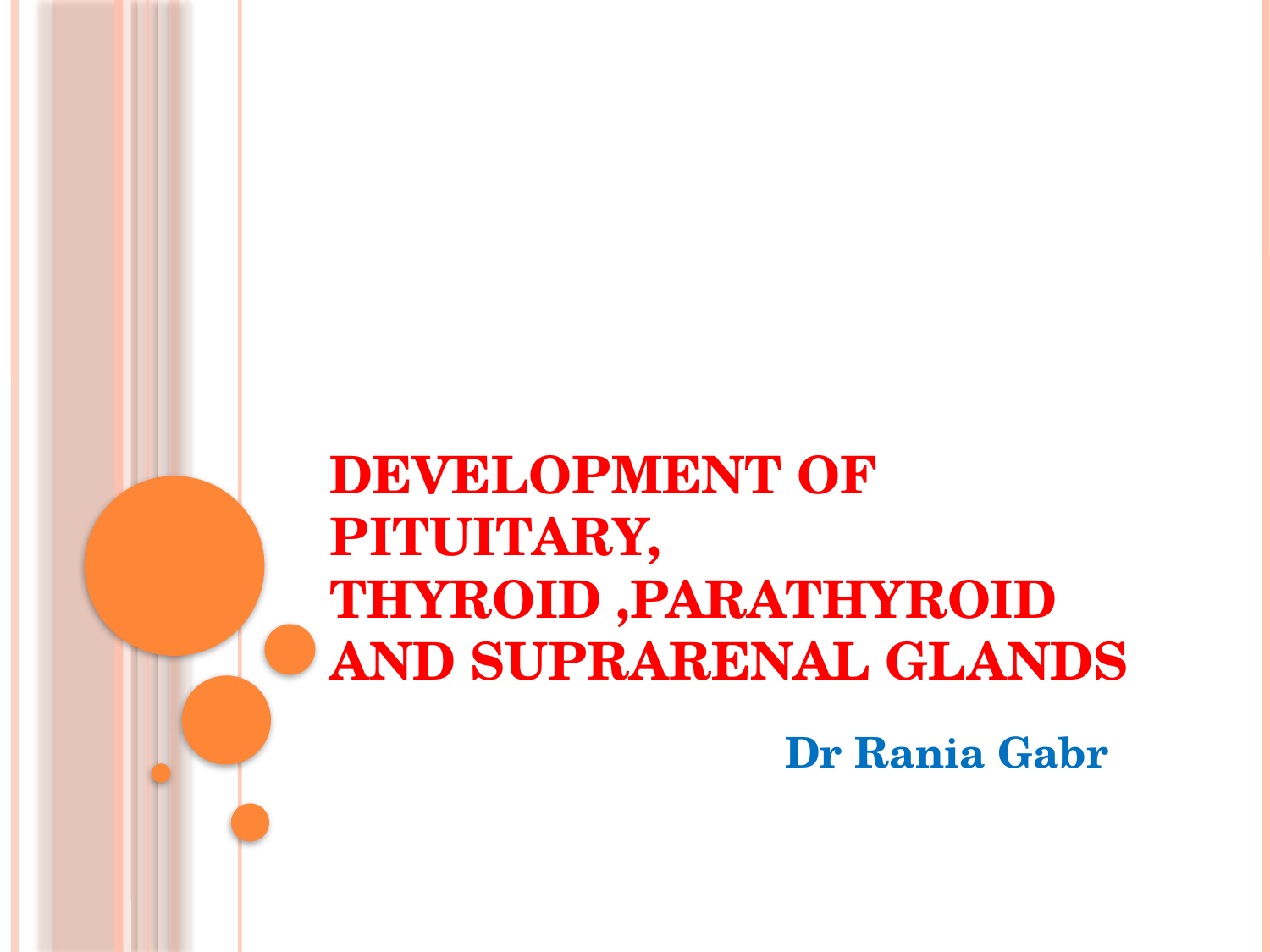

# DEVELOPMENT OF PITUITARY, THYROID ,PARATHYROID AND SUPRARENAL GLANDS
Dr Rania Gabr